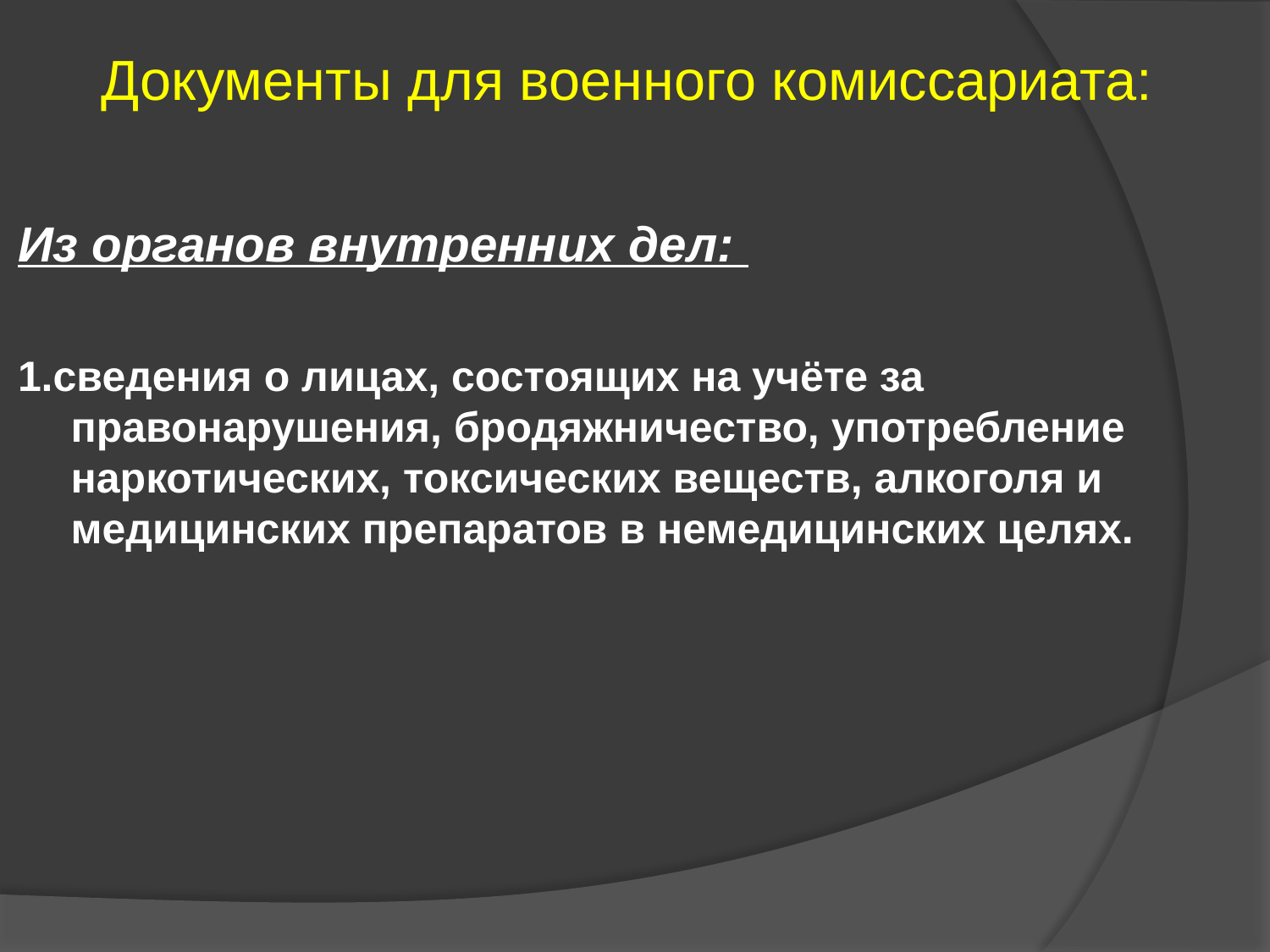

# Документы для военного комиссариата:
Из органов внутренних дел:

1.сведения о лицах, состоящих на учёте за правонарушения, бродяжничество, употребление наркотических, токсических веществ, алкоголя и медицинских препаратов в немедицинских целях.